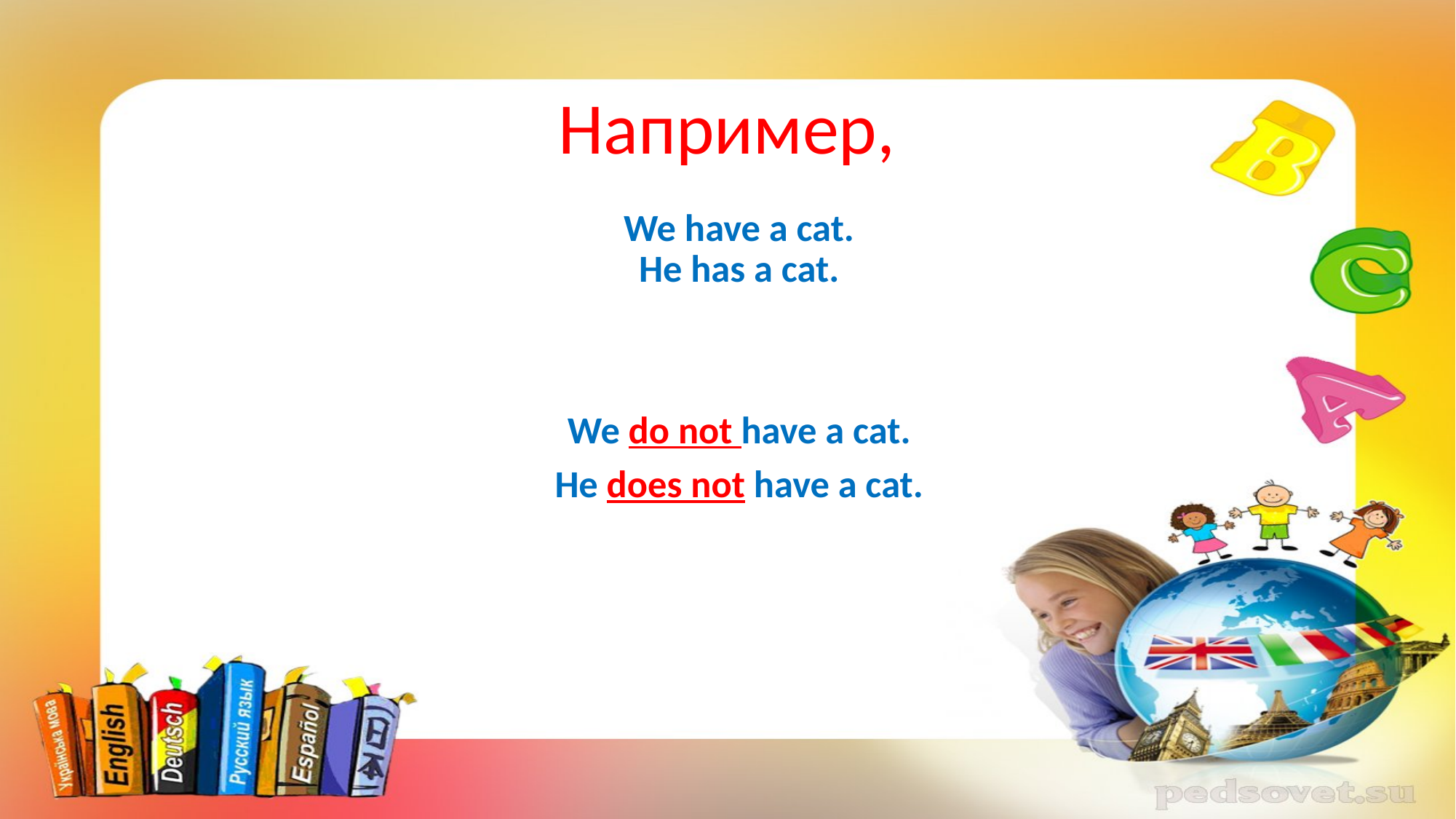

# Например,
We have a cat.
He has a cat.

We do not have a cat.
He does not have a cat.